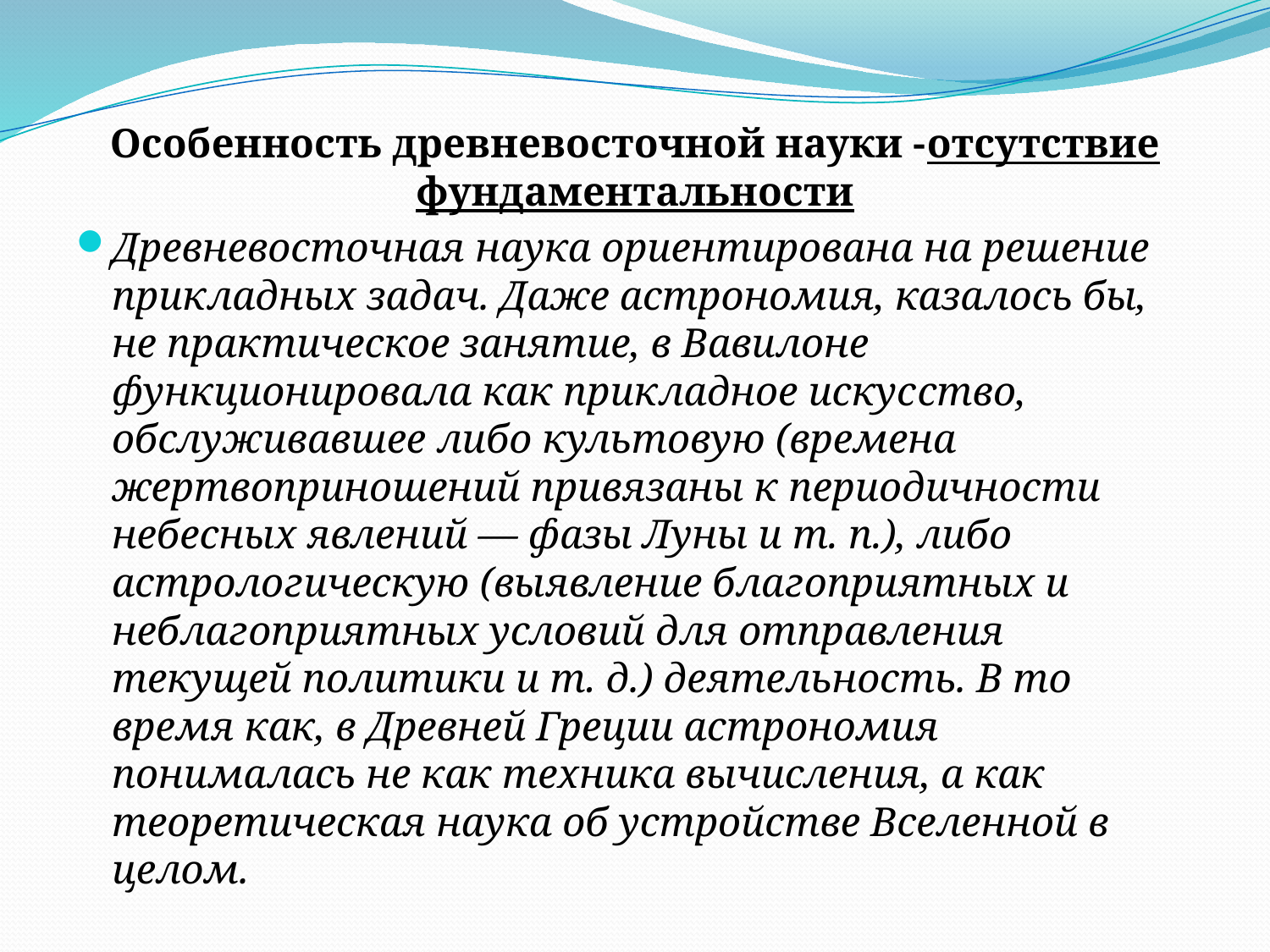

Особенность древневосточной науки -отсутствие фундаментальности
Древневосточная наука ориентирована на решение прикладных задач. Даже астрономия, казалось бы, не практическое занятие, в Вавилоне функционировала как прикладное искус­ство, обслуживавшее либо культовую (времена жертвоприношений привязаны к периодичности небесных явлений — фазы Луны и т. п.), либо астрологическую (вы­явление благоприятных и неблагоприятных условий для отправления текущей политики и т. д.) деятельность. В то время как, в Древней Греции астрономия понималась не как техника вычисления, а как теоретическая наука об устройстве Вселенной в целом.